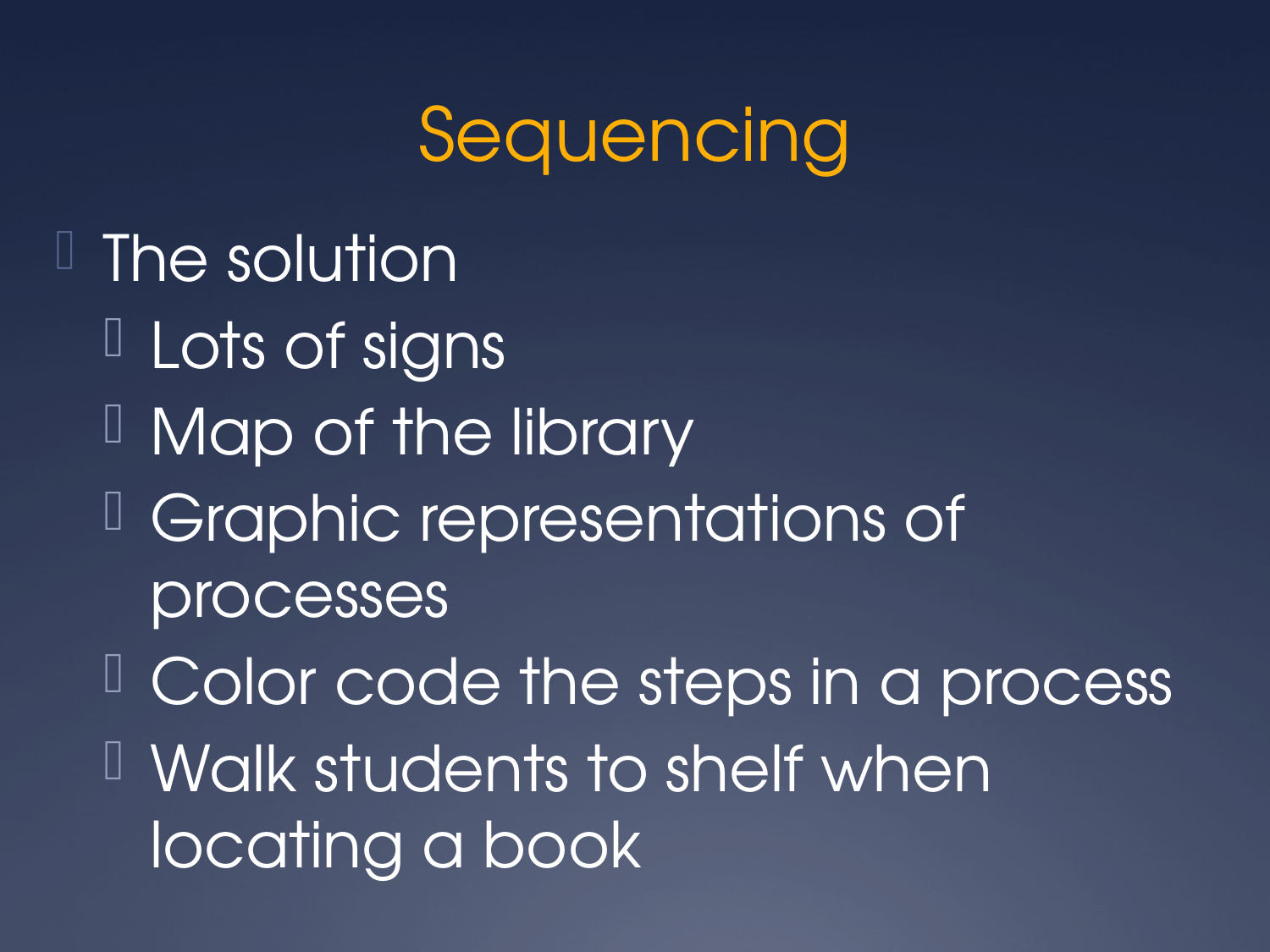

# Sequencing
The solution
Lots of signs
Map of the library
Graphic representations of processes
Color code the steps in a process
Walk students to shelf when locating a book